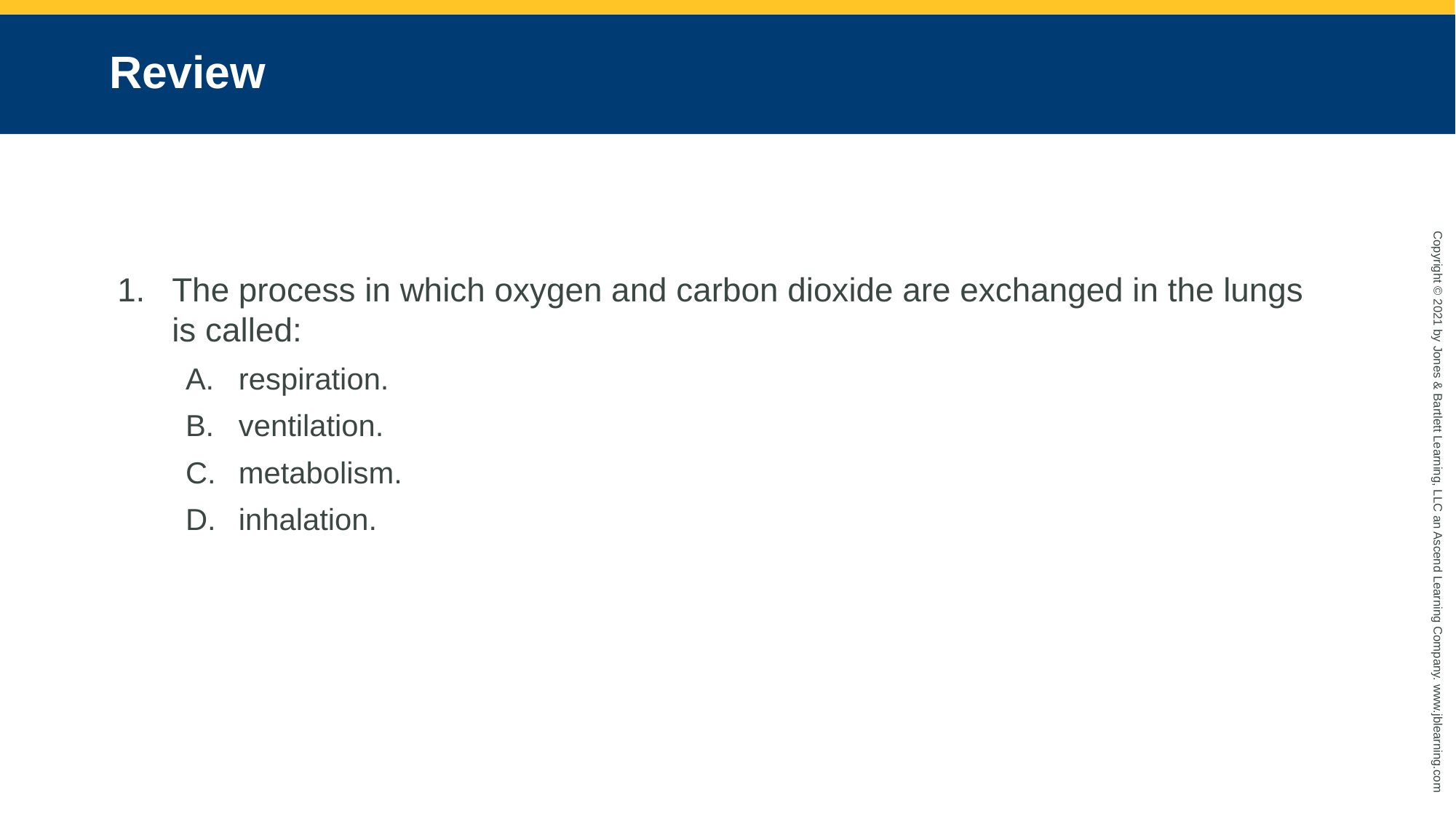

# Review
The process in which oxygen and carbon dioxide are exchanged in the lungs is called:
respiration.
ventilation.
metabolism.
inhalation.